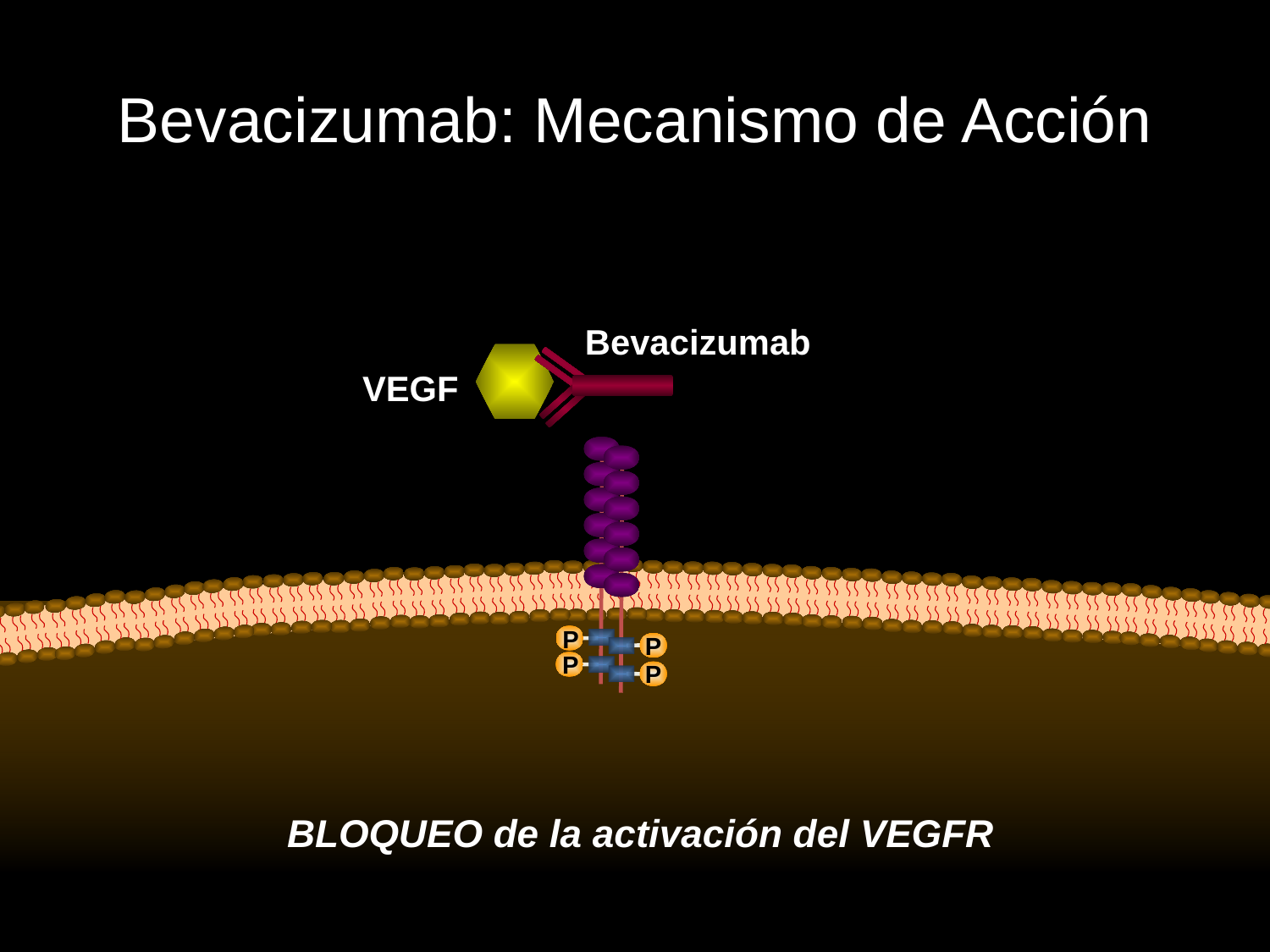

# Bevacizumab: Mecanismo de Acción
Bevacizumab

VEGF

P

P

P

P

BLOQUEO de la activación del VEGFR